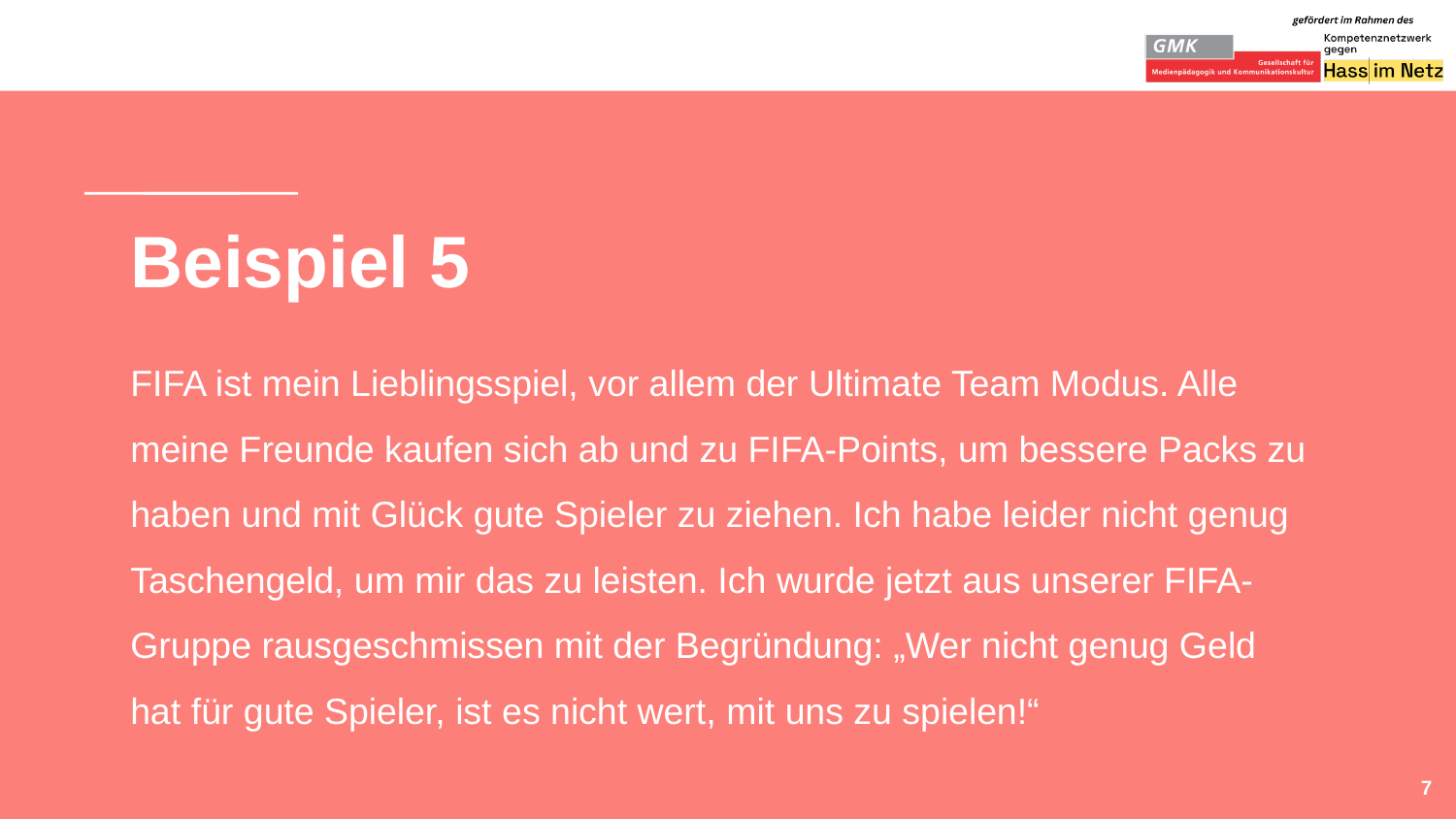

# Beispiel 5
FIFA ist mein Lieblingsspiel, vor allem der Ultimate Team Modus. Alle meine Freunde kaufen sich ab und zu FIFA-Points, um bessere Packs zu haben und mit Glück gute Spieler zu ziehen. Ich habe leider nicht genug Taschengeld, um mir das zu leisten. Ich wurde jetzt aus unserer FIFA-Gruppe rausgeschmissen mit der Begründung: „Wer nicht genug Geld hat für gute Spieler, ist es nicht wert, mit uns zu spielen!“
7